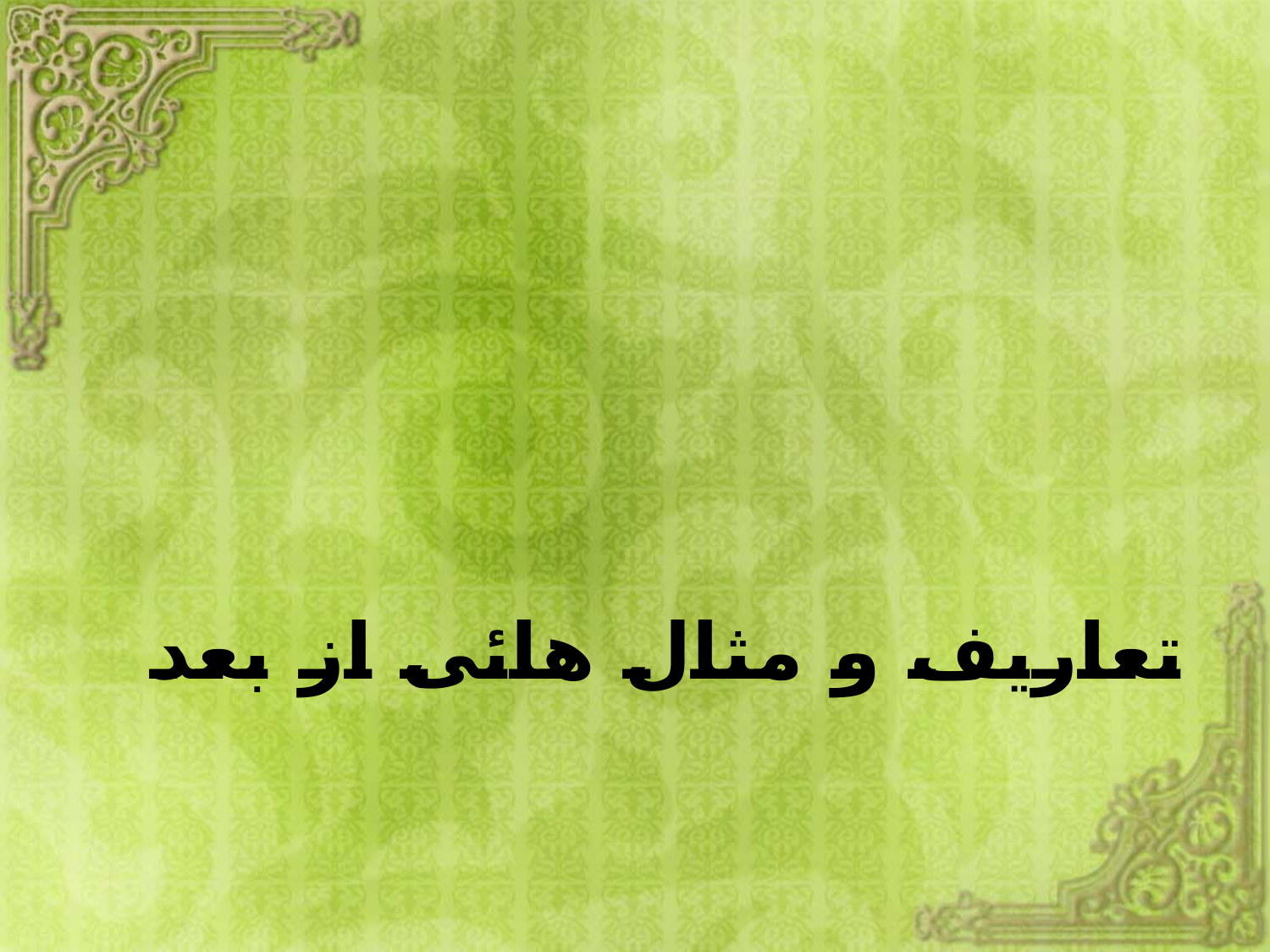

# تعاریف و مثال هائی از بعد